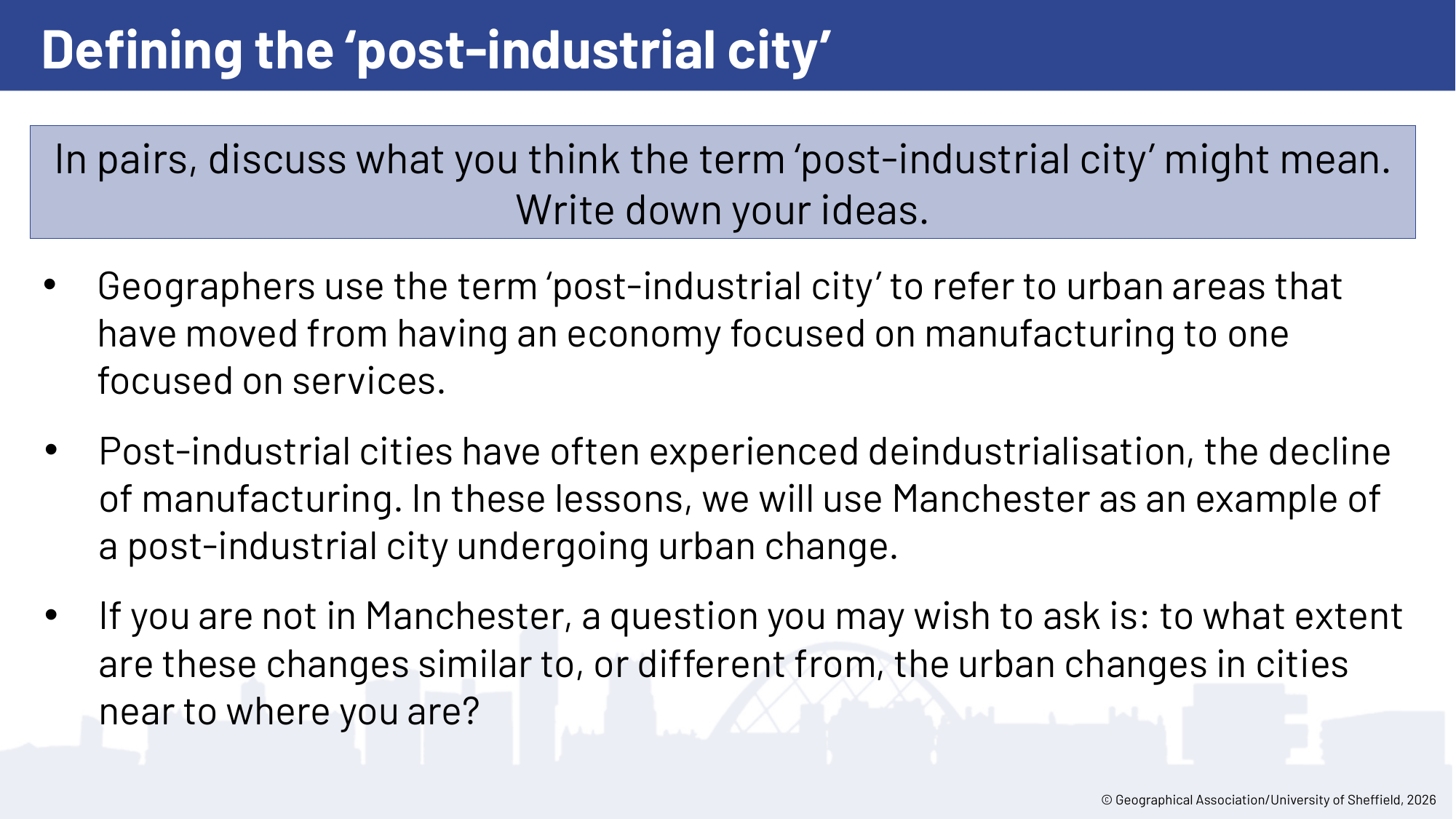

Defining the ‘post-industrial city’
In pairs, discuss what you think the term ‘post-industrial city’ might mean. Write down your ideas.
Geographers use the term ‘post-industrial city’ to refer to urban areas that have moved from having an economy focused on manufacturing to one focused on services.
Post-industrial cities have often experienced deindustrialisation, the decline of manufacturing. In these lessons, we will use Manchester as an example of a post-industrial city undergoing urban change.
If you are not in Manchester, a question you may wish to ask is: to what extent are these changes similar to, or different from, the urban changes in cities near to where you are?